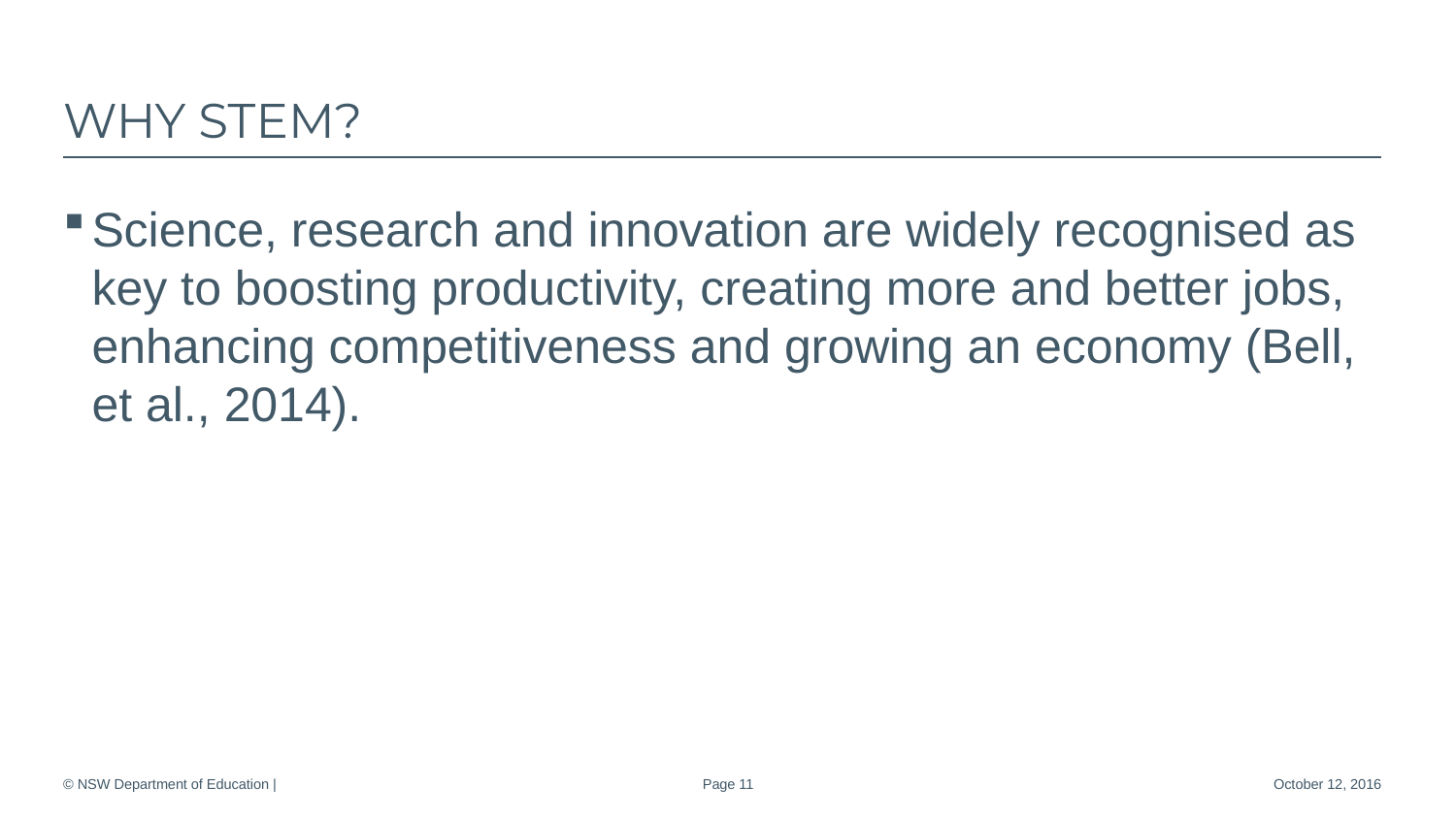

# Why STEM?
Science, research and innovation are widely recognised as key to boosting productivity, creating more and better jobs, enhancing competitiveness and growing an economy (Bell, et al., 2014).
© NSW Department of Education |
Page 11
October 12, 2016